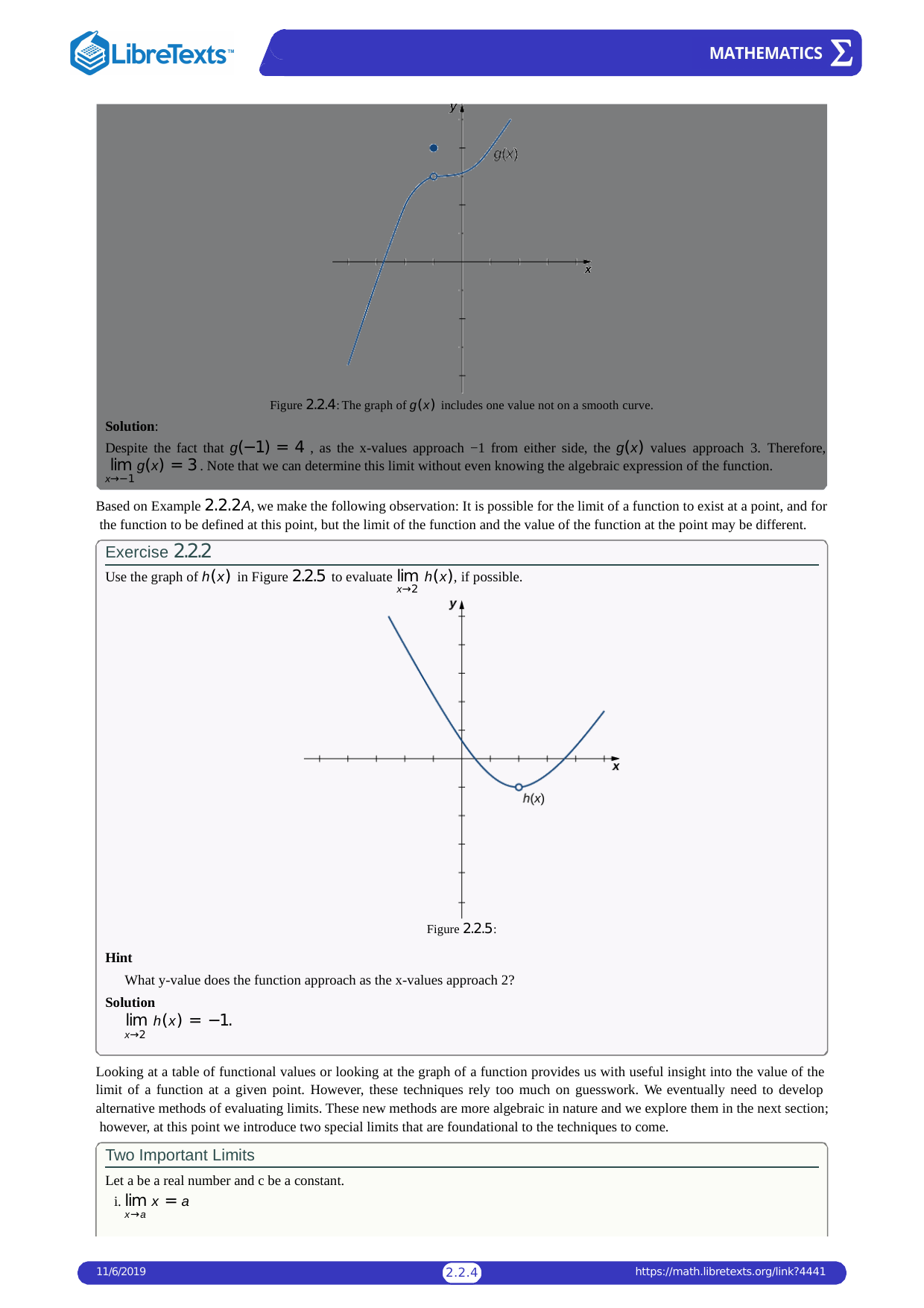

Figure 2.2.4: The graph of g(x) includes one value not on a smooth curve.
Solution:
Despite the fact that g(−1) = 4 , as the x-values approach −1 from either side, the g(x) values approach 3. Therefore,
lim g(x) = 3 . Note that we can determine this limit without even knowing the algebraic expression of the function.
x→−1
Based on Example 2.2.2A, we make the following observation: It is possible for the limit of a function to exist at a point, and for  the function to be defined at this point, but the limit of the function and the value of the function at the point may be different.
Exercise 2.2.2
Use the graph of h(x) in Figure 2.2.5 to evaluate lim h(x), if possible.
x→2

Figure 2.2.5:
Hint
What y-value does the function approach as the x-values approach 2?
Solution
lim h(x) = −1.
x→2

Looking at a table of functional values or looking at the graph of a function provides us with useful insight into the value of the  limit of a function at a given point. However, these techniques rely too much on guesswork. We eventually need to develop  alternative methods of evaluating limits. These new methods are more algebraic in nature and we explore them in the next section;  however, at this point we introduce two special limits that are foundational to the techniques to come.
Two Important Limits
Let a be a real number and c be a constant.
i. lim x = a
x→a

11/6/2019
https://math.libretexts.org/link?4441
2.2.4